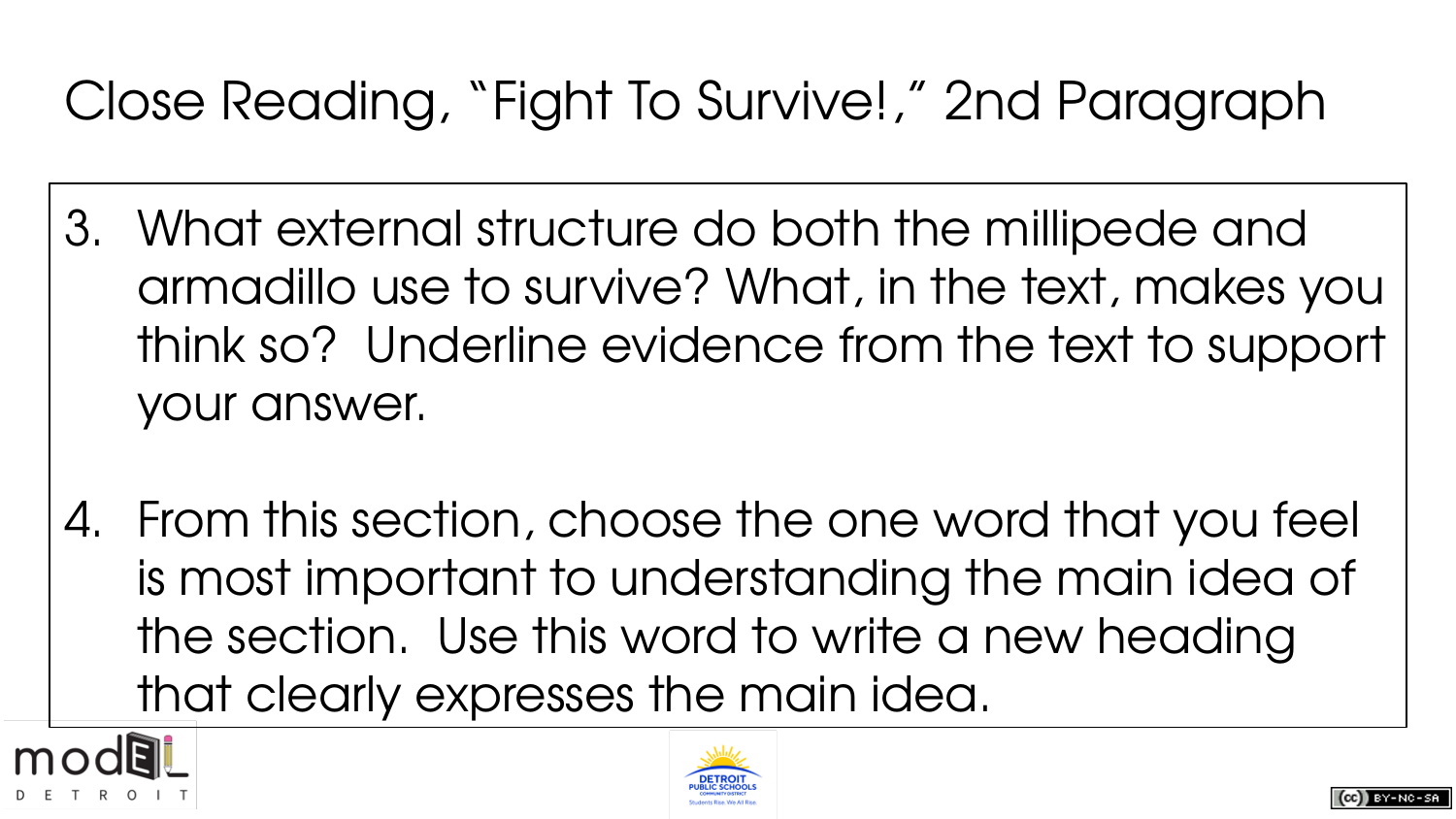

# Close Reading, “Fight To Survive!,” 2nd Paragraph
What external structure do both the millipede and armadillo use to survive? What, in the text, makes you think so?  Underline evidence from the text to support your answer.

From this section, choose the one word that you feel is most important to understanding the main idea of the section.  Use this word to write a new heading that clearly expresses the main idea.